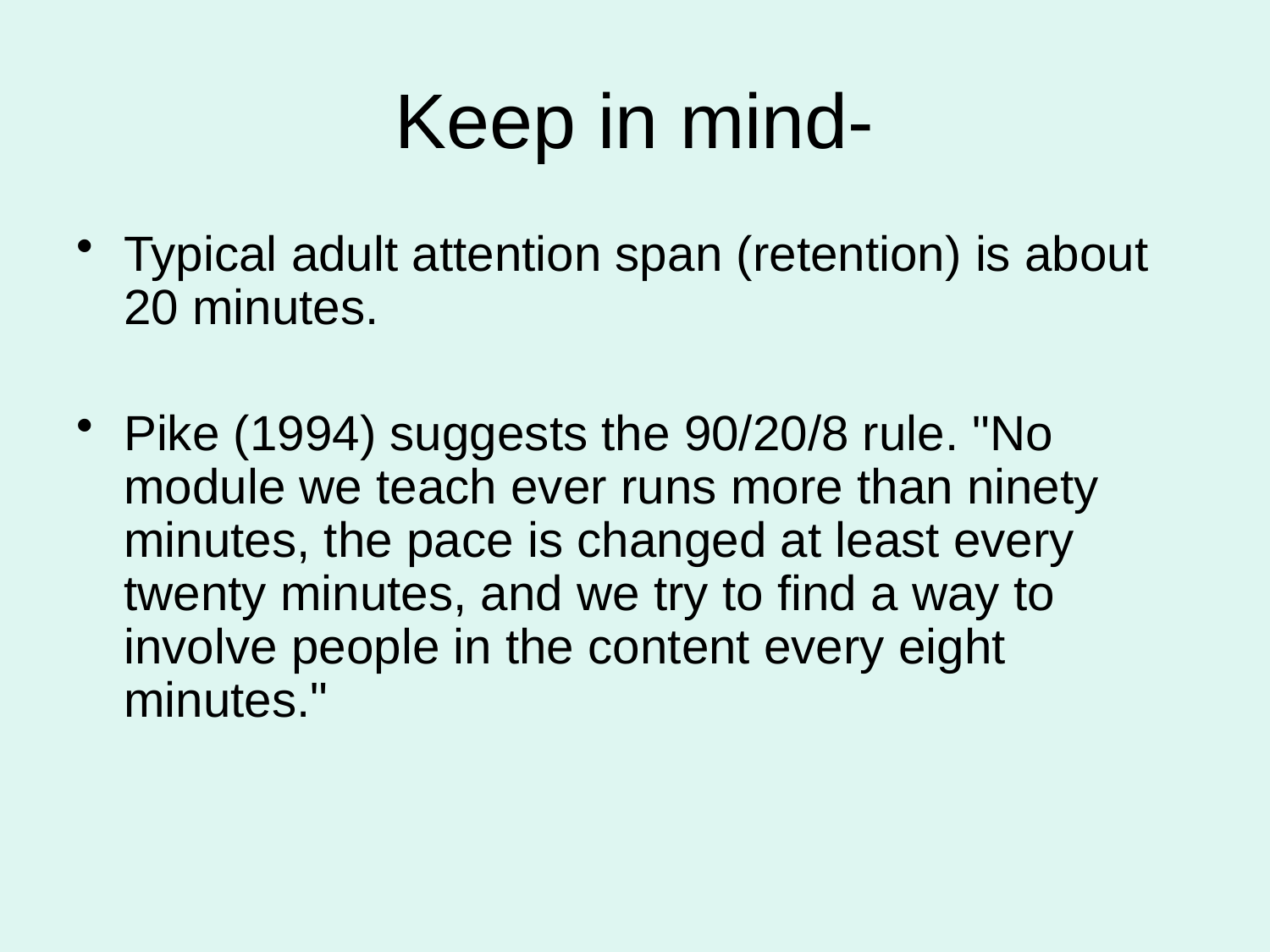

# Keep in mind-
Typical adult attention span (retention) is about 20 minutes.

Pike (1994) suggests the 90/20/8 rule. "No module we teach ever runs more than ninety minutes, the pace is changed at least every twenty minutes, and we try to find a way to involve people in the content every eight minutes."